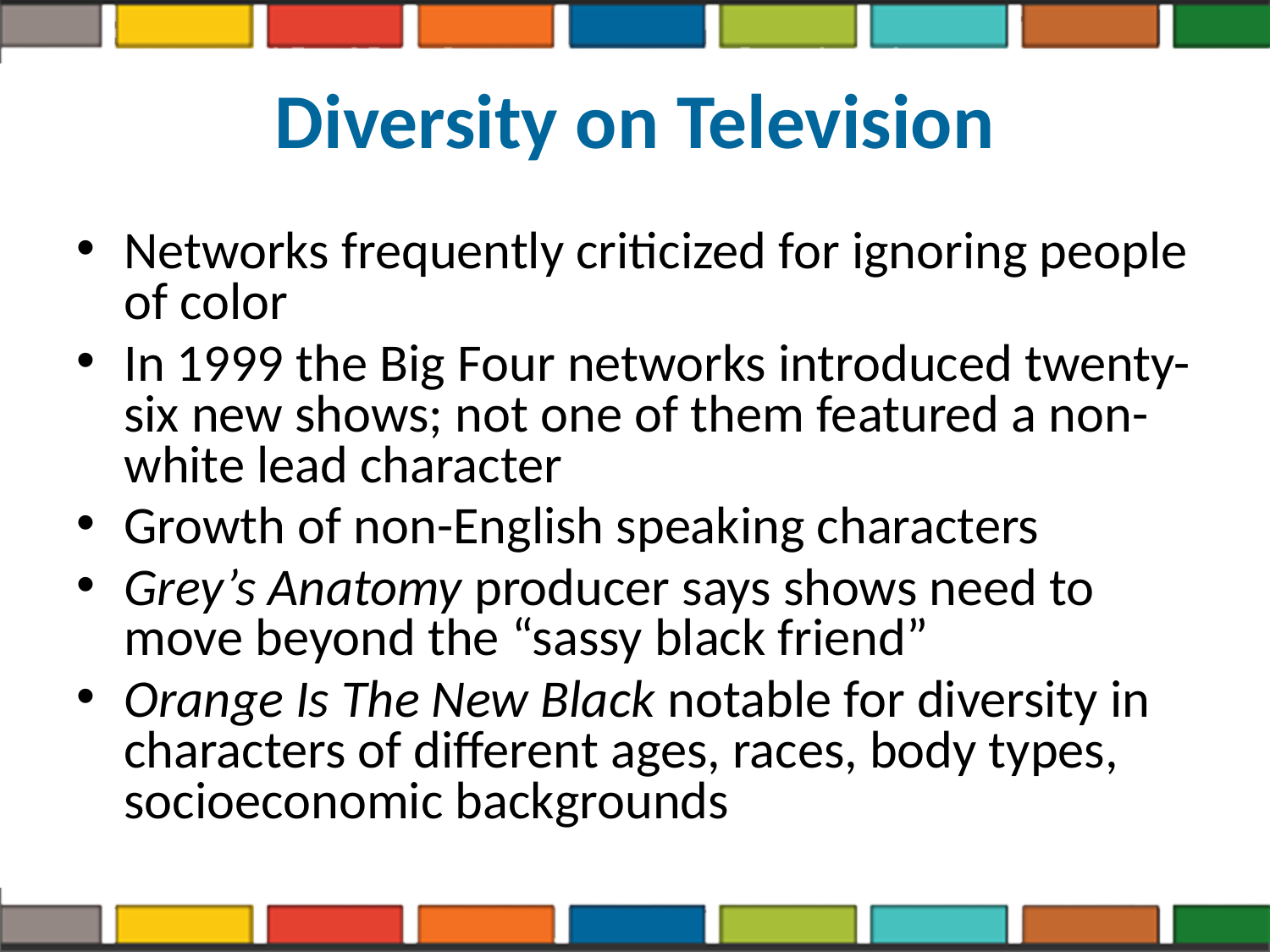

# Diversity on Television
Networks frequently criticized for ignoring people of color
In 1999 the Big Four networks introduced twenty-six new shows; not one of them featured a non-white lead character
Growth of non-English speaking characters
Grey’s Anatomy producer says shows need to move beyond the “sassy black friend”
Orange Is The New Black notable for diversity in characters of different ages, races, body types, socioeconomic backgrounds